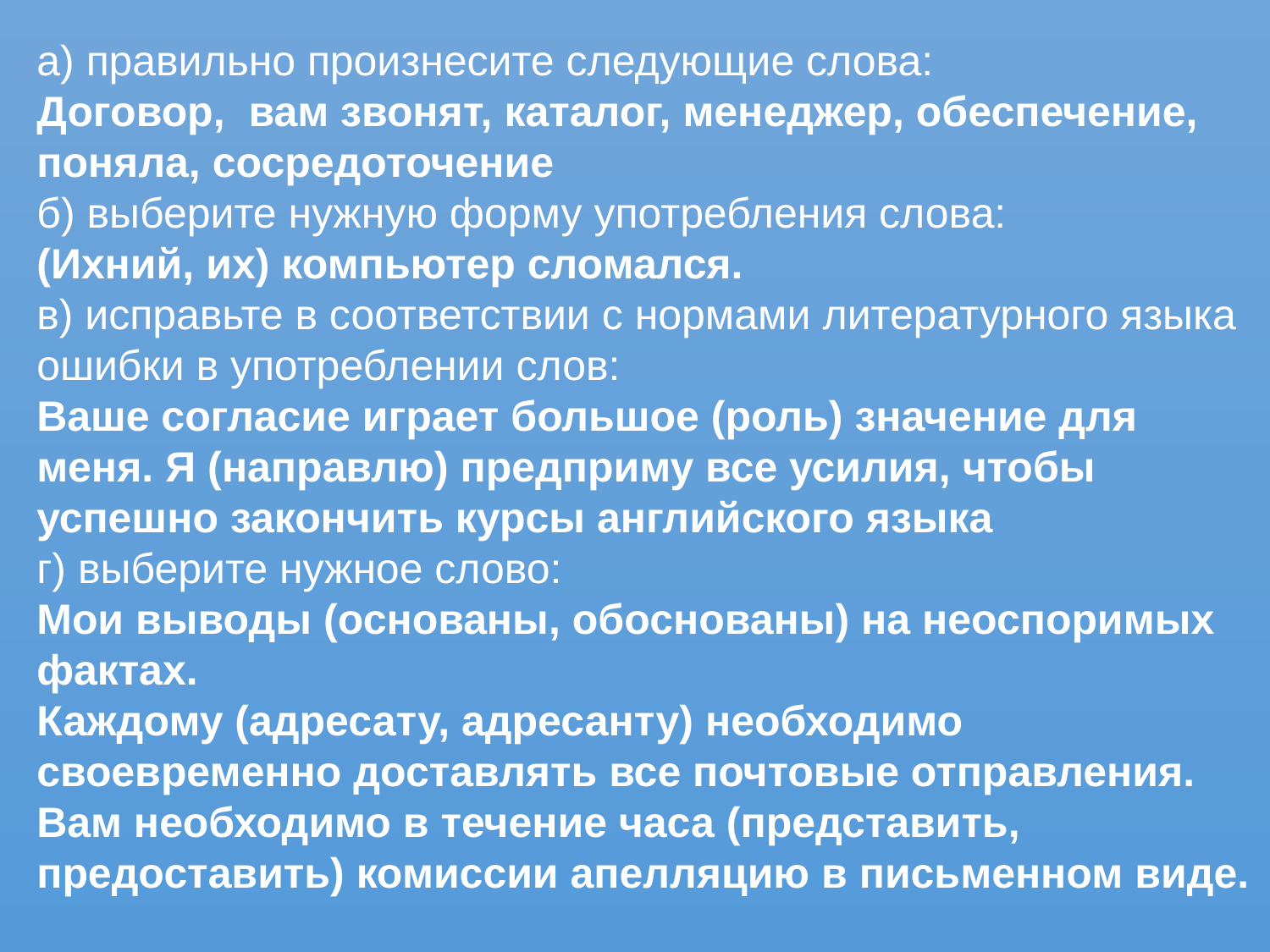

а) правильно произнесите следующие слова:
Договор,  вам звонят, каталог, менеджер, обеспечение, поняла, сосредоточение
б) выберите нужную форму употребления слова:
(Ихний, их) компьютер сломался.
в) исправьте в соответствии с нормами литературного языка ошибки в употреблении слов:
Ваше согласие играет большое (роль) значение для меня. Я (направлю) предприму все усилия, чтобы успешно закончить курсы английского языка
г) выберите нужное слово:
Мои выводы (основаны, обоснованы) на неоспоримых фактах.
Каждому (адресату, адресанту) необходимо своевременно доставлять все почтовые отправления.
Вам необходимо в течение часа (представить, предоставить) комиссии апелляцию в письменном виде.